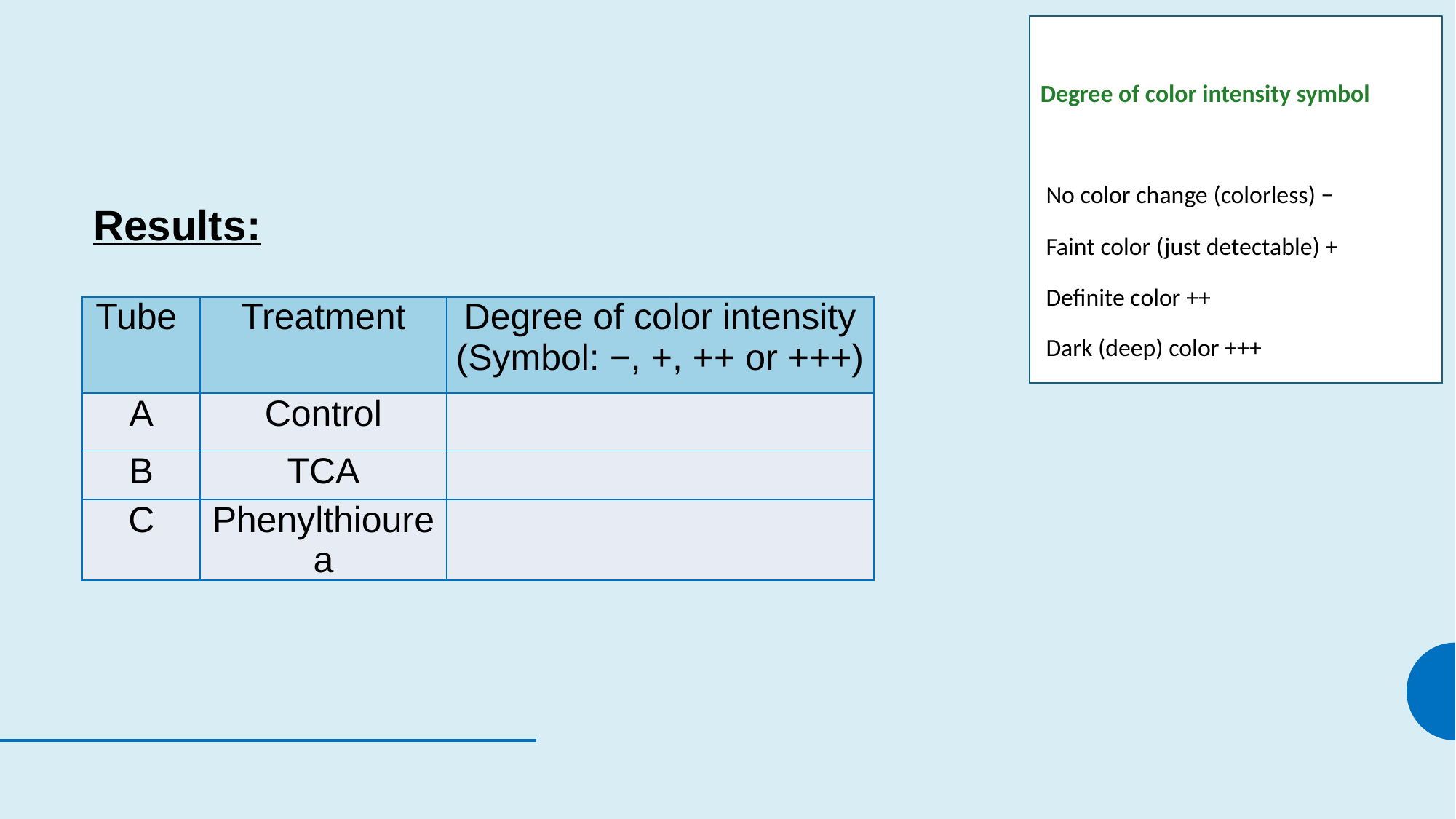

Degree of color intensity symbol

 No color change (colorless) −
 Faint color (just detectable) +
 Definite color ++
 Dark (deep) color +++
Results:

| Tube | Treatment | Degree of color intensity (Symbol: −, +, ++ or +++) |
| --- | --- | --- |
| A | Control |  |
| B | TCA |  |
| C | Phenylthiourea |  |